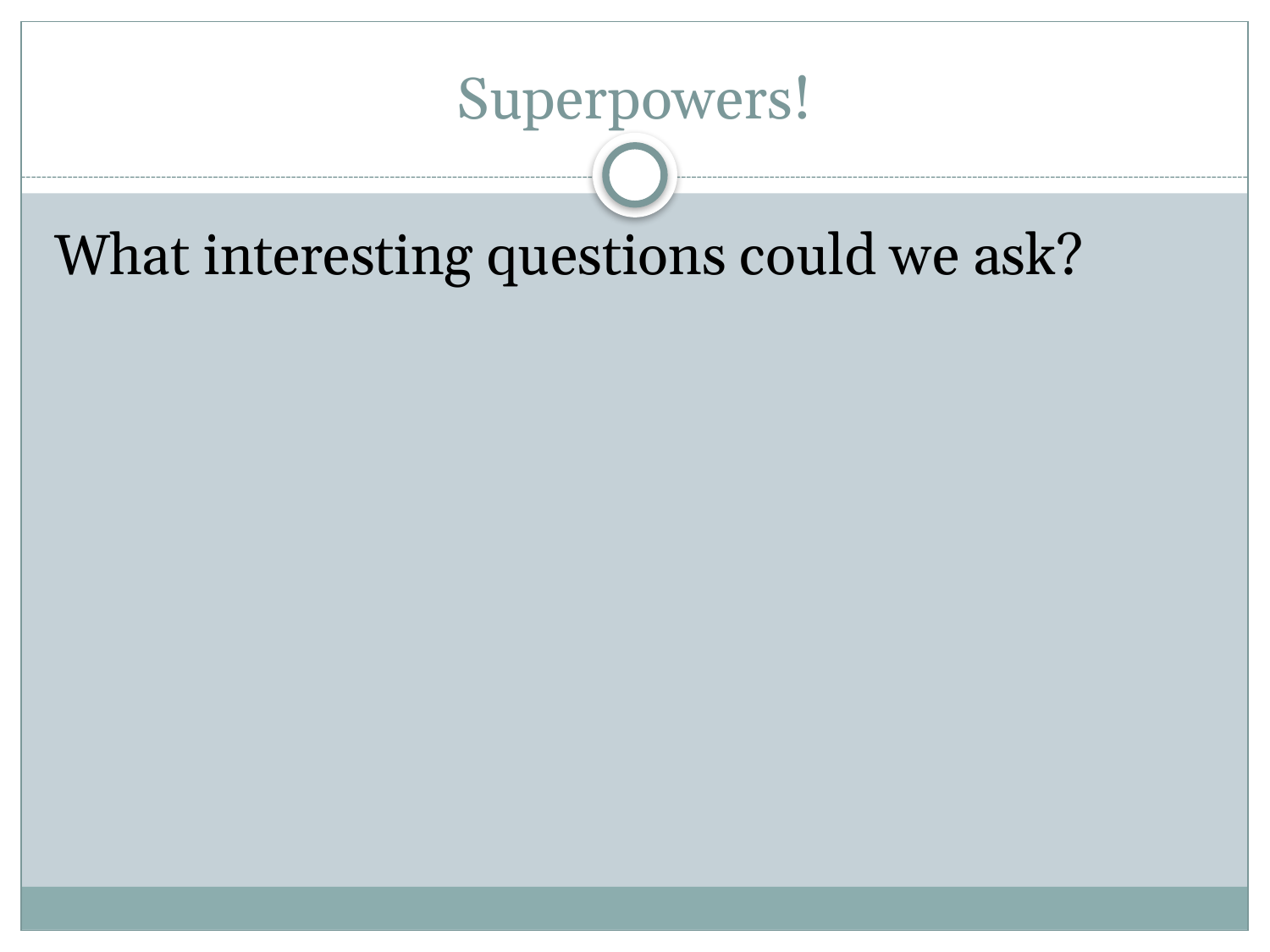

# Superpowers!
What interesting questions could we ask?